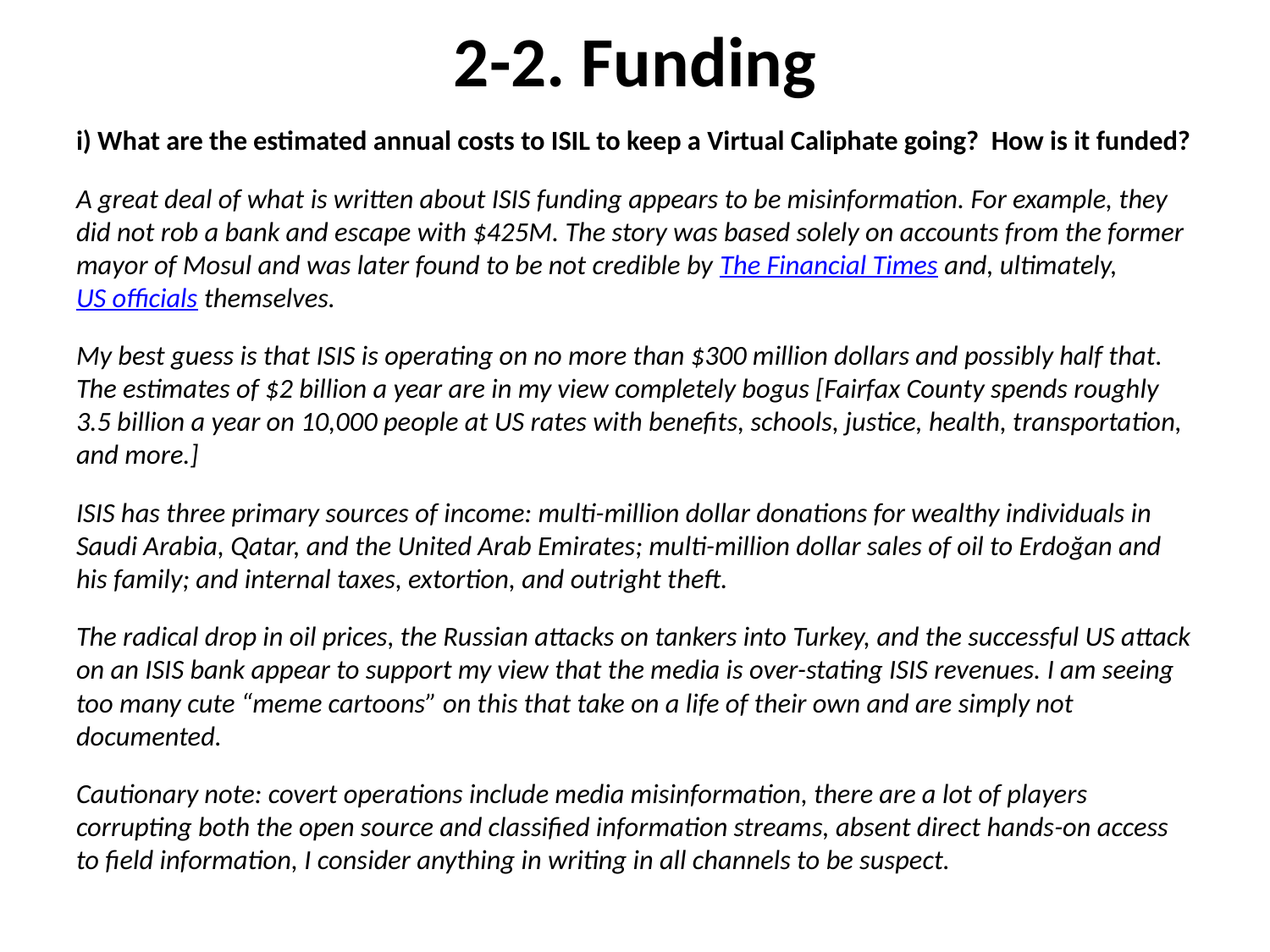

# 2-2. Funding
i) What are the estimated annual costs to ISIL to keep a Virtual Caliphate going?  How is it funded?

A great deal of what is written about ISIS funding appears to be misinformation. For example, they did not rob a bank and escape with $425M. The story was based solely on accounts from the former mayor of Mosul and was later found to be not credible by The Financial Times and, ultimately, US officials themselves.

My best guess is that ISIS is operating on no more than $300 million dollars and possibly half that. The estimates of $2 billion a year are in my view completely bogus [Fairfax County spends roughly 3.5 billion a year on 10,000 people at US rates with benefits, schools, justice, health, transportation, and more.]

ISIS has three primary sources of income: multi-million dollar donations for wealthy individuals in Saudi Arabia, Qatar, and the United Arab Emirates; multi-million dollar sales of oil to Erdoğan and his family; and internal taxes, extortion, and outright theft.

The radical drop in oil prices, the Russian attacks on tankers into Turkey, and the successful US attack on an ISIS bank appear to support my view that the media is over-stating ISIS revenues. I am seeing too many cute “meme cartoons” on this that take on a life of their own and are simply not documented.

Cautionary note: covert operations include media misinformation, there are a lot of players corrupting both the open source and classified information streams, absent direct hands-on access to field information, I consider anything in writing in all channels to be suspect.